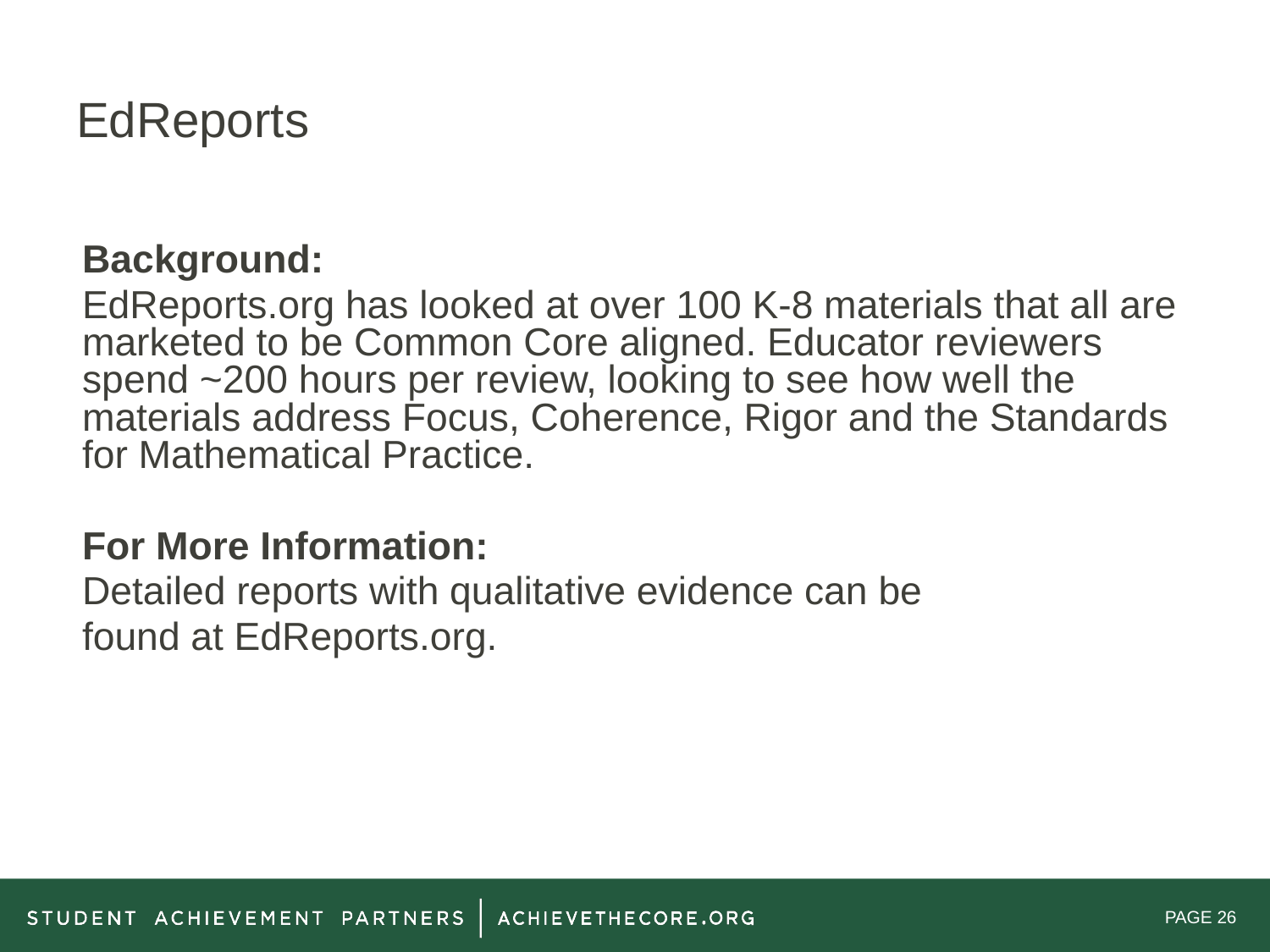

# EdReports
Background:
EdReports.org has looked at over 100 K-8 materials that all are marketed to be Common Core aligned. Educator reviewers spend ~200 hours per review, looking to see how well the materials address Focus, Coherence, Rigor and the Standards for Mathematical Practice.

For More Information:
Detailed reports with qualitative evidence can be
found at EdReports.org.